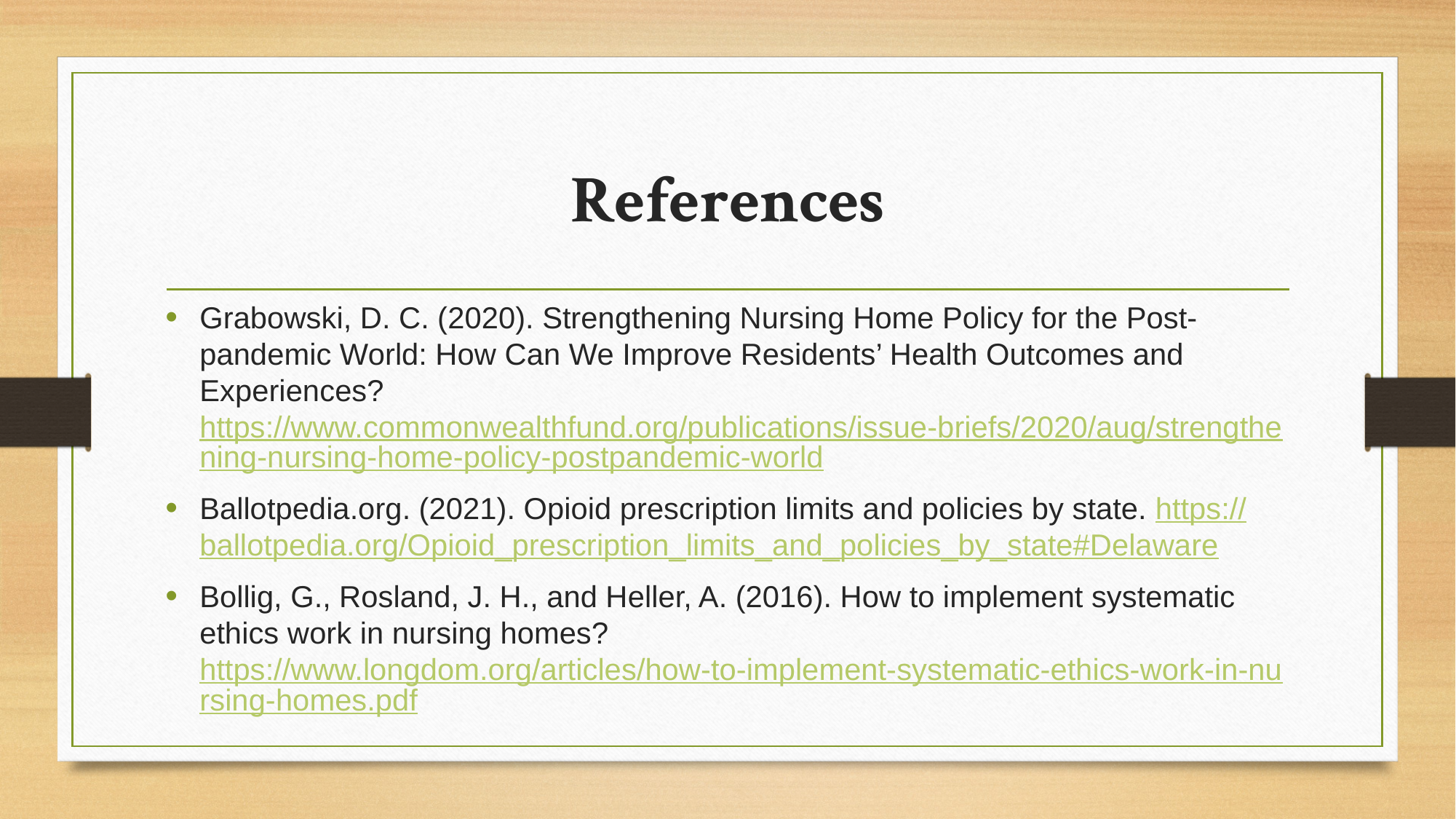

# References
Grabowski, D. C. (2020). Strengthening Nursing Home Policy for the Post-pandemic World: How Can We Improve Residents’ Health Outcomes and Experiences? https://www.commonwealthfund.org/publications/issue-briefs/2020/aug/strengthening-nursing-home-policy-postpandemic-world
Ballotpedia.org. (2021). Opioid prescription limits and policies by state. https://ballotpedia.org/Opioid_prescription_limits_and_policies_by_state#Delaware
Bollig, G., Rosland, J. H., and Heller, A. (2016). How to implement systematic ethics work in nursing homes? https://www.longdom.org/articles/how-to-implement-systematic-ethics-work-in-nursing-homes.pdf